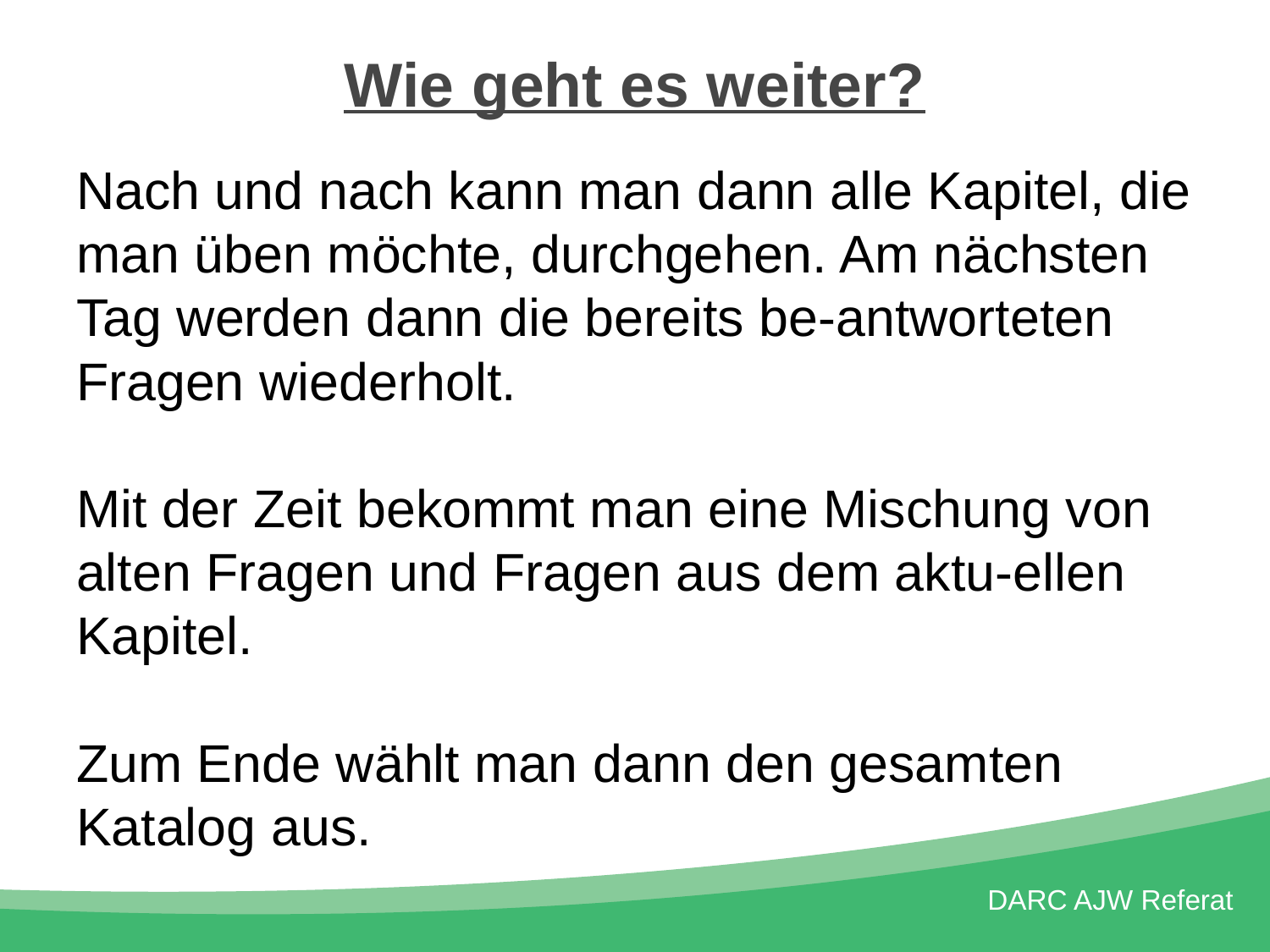

# Wie geht es weiter?
Nach und nach kann man dann alle Kapitel, die man üben möchte, durchgehen. Am nächsten Tag werden dann die bereits be-antworteten Fragen wiederholt.
Mit der Zeit bekommt man eine Mischung von alten Fragen und Fragen aus dem aktu-ellen Kapitel.
Zum Ende wählt man dann den gesamten Katalog aus.